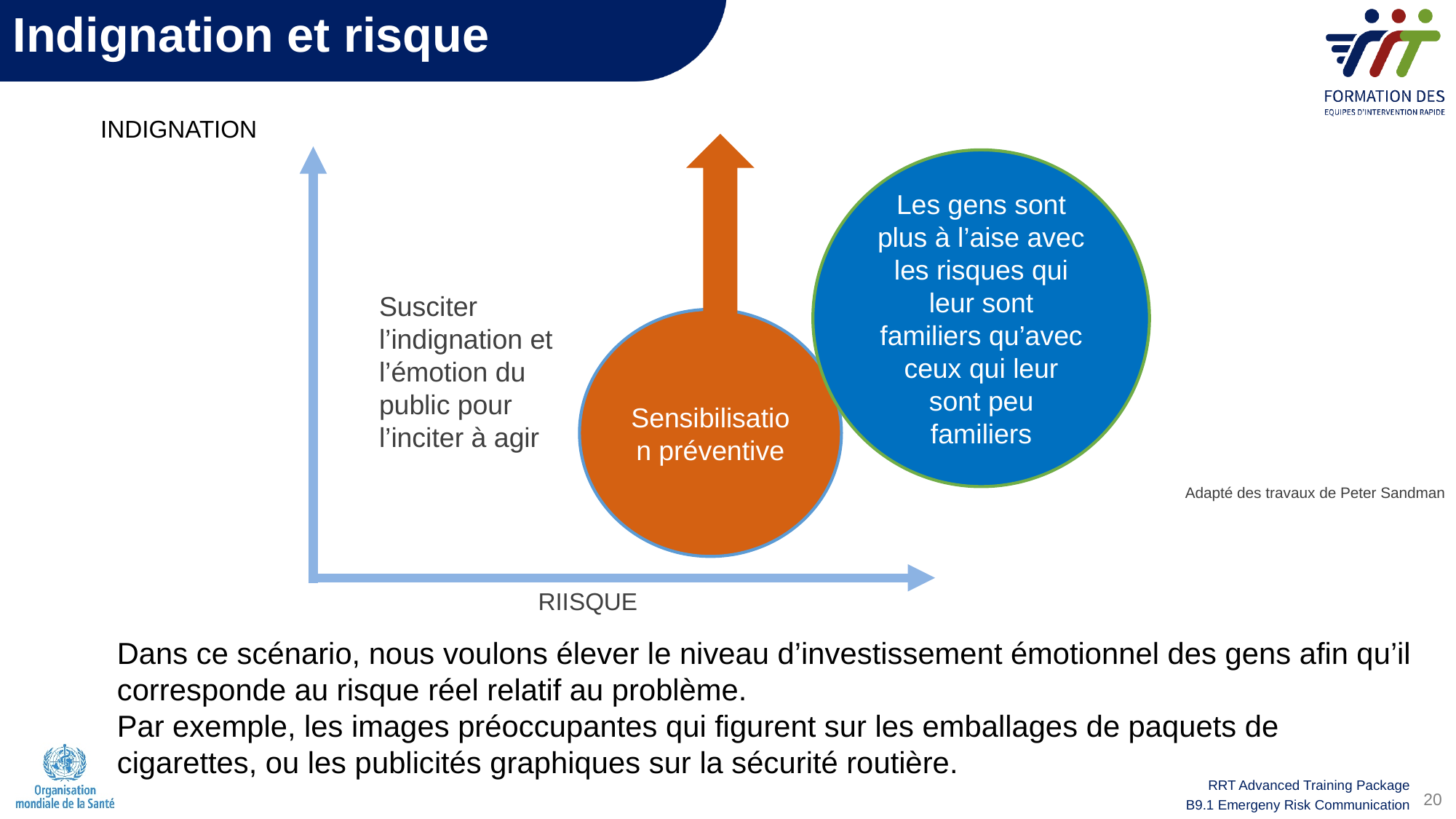

Indignation et risque
INDIGNATION

Les gens sont plus à l’aise avec les risques qui leur sont familiers qu’avec ceux qui leur sont peu familiers

Susciter l’indignation et l’émotion du public pour l’inciter à agir

Sensibilisation préventive
Adapté des travaux de Peter Sandman

RIISQUE
Dans ce scénario, nous voulons élever le niveau d’investissement émotionnel des gens afin qu’il corresponde au risque réel relatif au problème.
Par exemple, les images préoccupantes qui figurent sur les emballages de paquets de cigarettes, ou les publicités graphiques sur la sécurité routière.